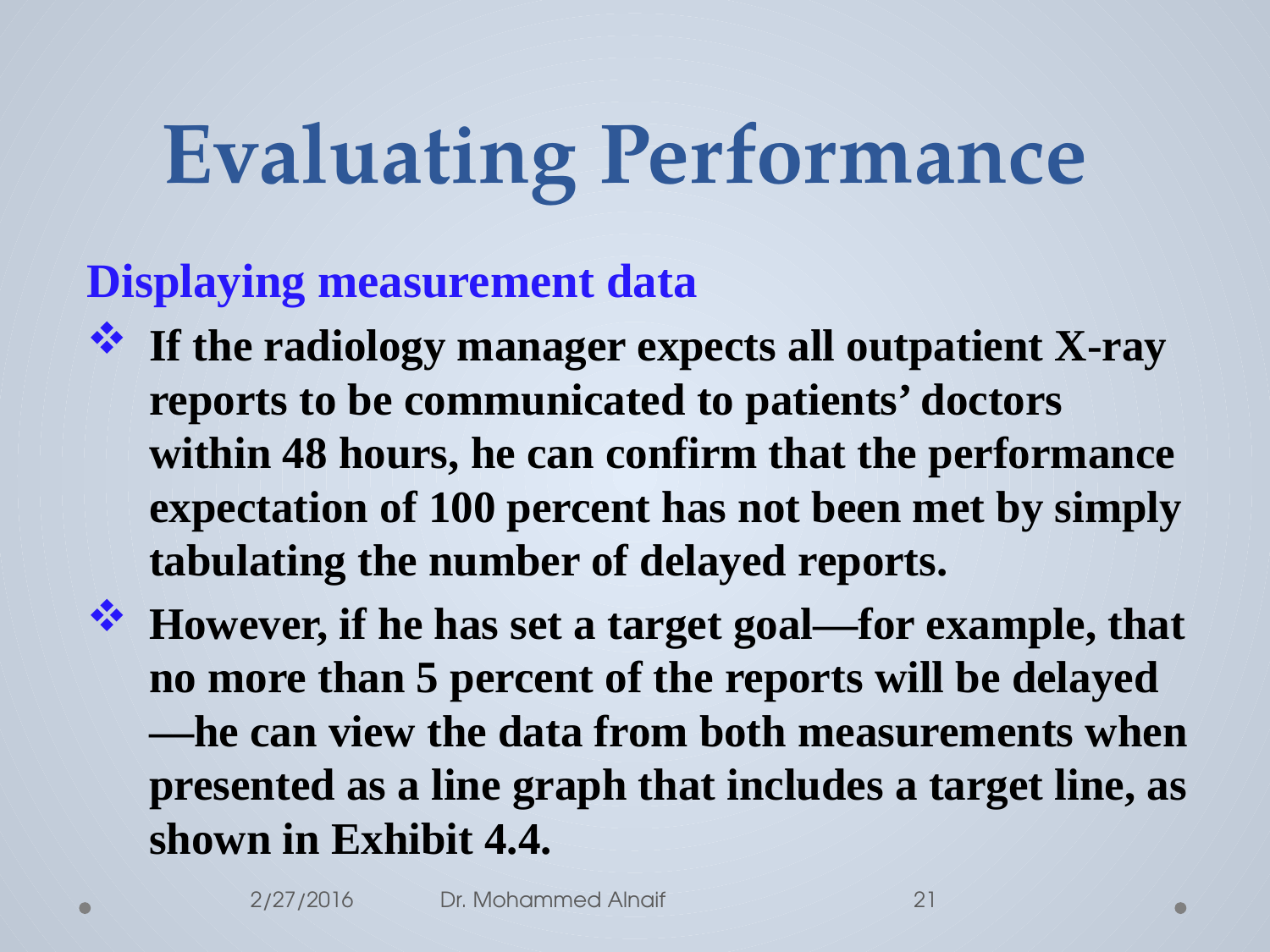

# Evaluating Performance
Displaying measurement data
If the radiology manager expects all outpatient X-ray reports to be communicated to patients’ doctors within 48 hours, he can confirm that the performance expectation of 100 percent has not been met by simply tabulating the number of delayed reports.
However, if he has set a target goal—for example, that no more than 5 percent of the reports will be delayed—he can view the data from both measurements when presented as a line graph that includes a target line, as shown in Exhibit 4.4.

2/27/2016
Dr. Mohammed Alnaif
21